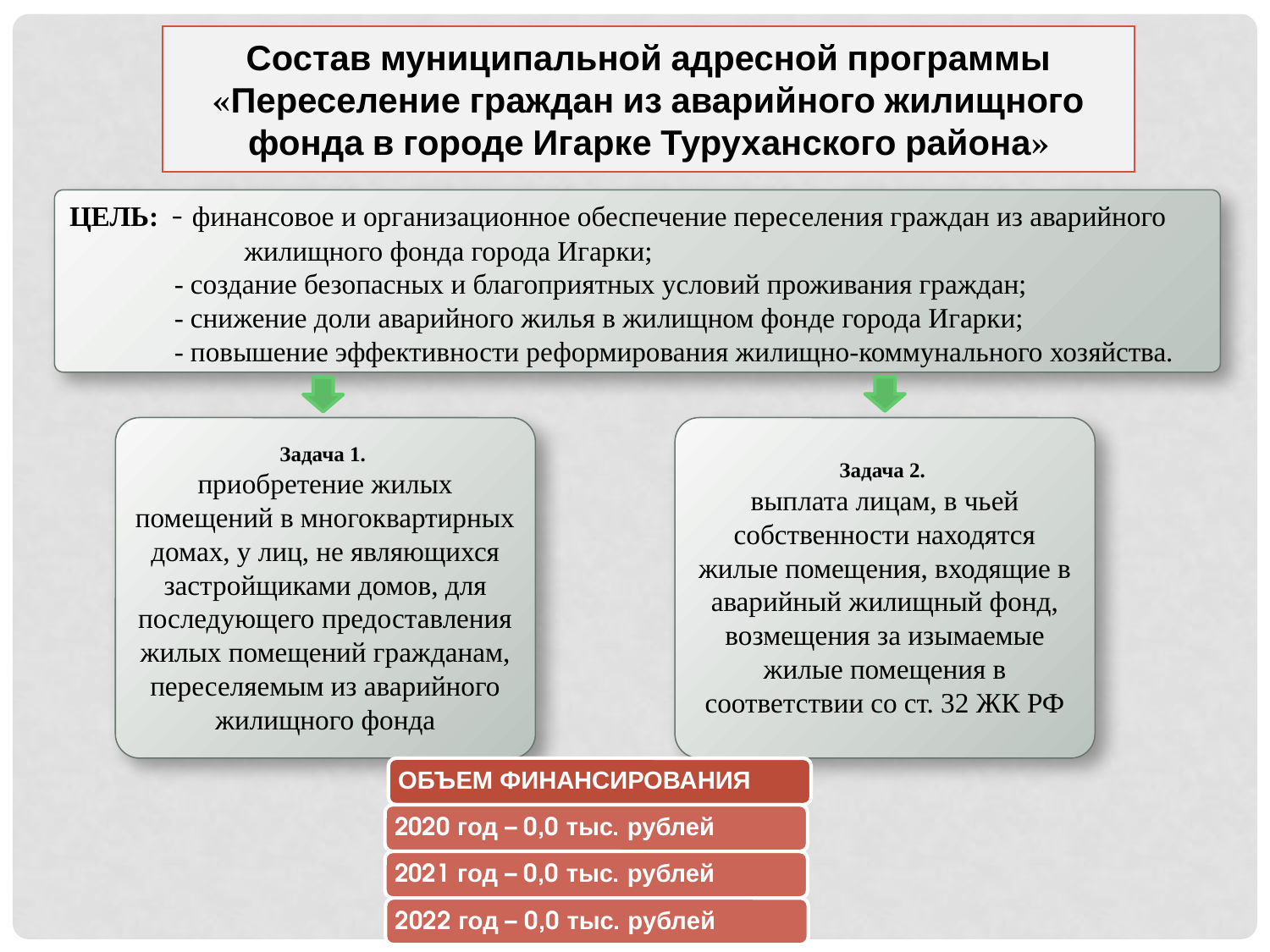

Состав муниципальной адресной программы
«Переселение граждан из аварийного жилищного фонда в городе Игарке Туруханского района»
ЦЕЛЬ:  - финансовое и организационное обеспечение переселения граждан из аварийного                               жилищного фонда города Игарки;
               - создание безопасных и благоприятных условий проживания граждан;
               - снижение доли аварийного жилья в жилищном фонде города Игарки;
               - повышение эффективности реформирования жилищно-коммунального хозяйства.

Задача 1.
приобретение жилых помещений в многоквартирных домах, у лиц, не являющихся застройщиками домов, для последующего предоставления жилых помещений гражданам, переселяемым из аварийного жилищного фонда
Задача 2.
выплата лицам, в чьей собственности находятся жилые помещения, входящие в аварийный жилищный фонд, возмещения за изымаемые жилые помещения в соответствии со ст. 32 ЖК РФ

ОБЪЕМ ФИНАНСИРОВАНИЯ

2020 год – 0,0 тыс. рублей

2021 год – 0,0 тыс. рублей

2022 год – 0,0 тыс. рублей